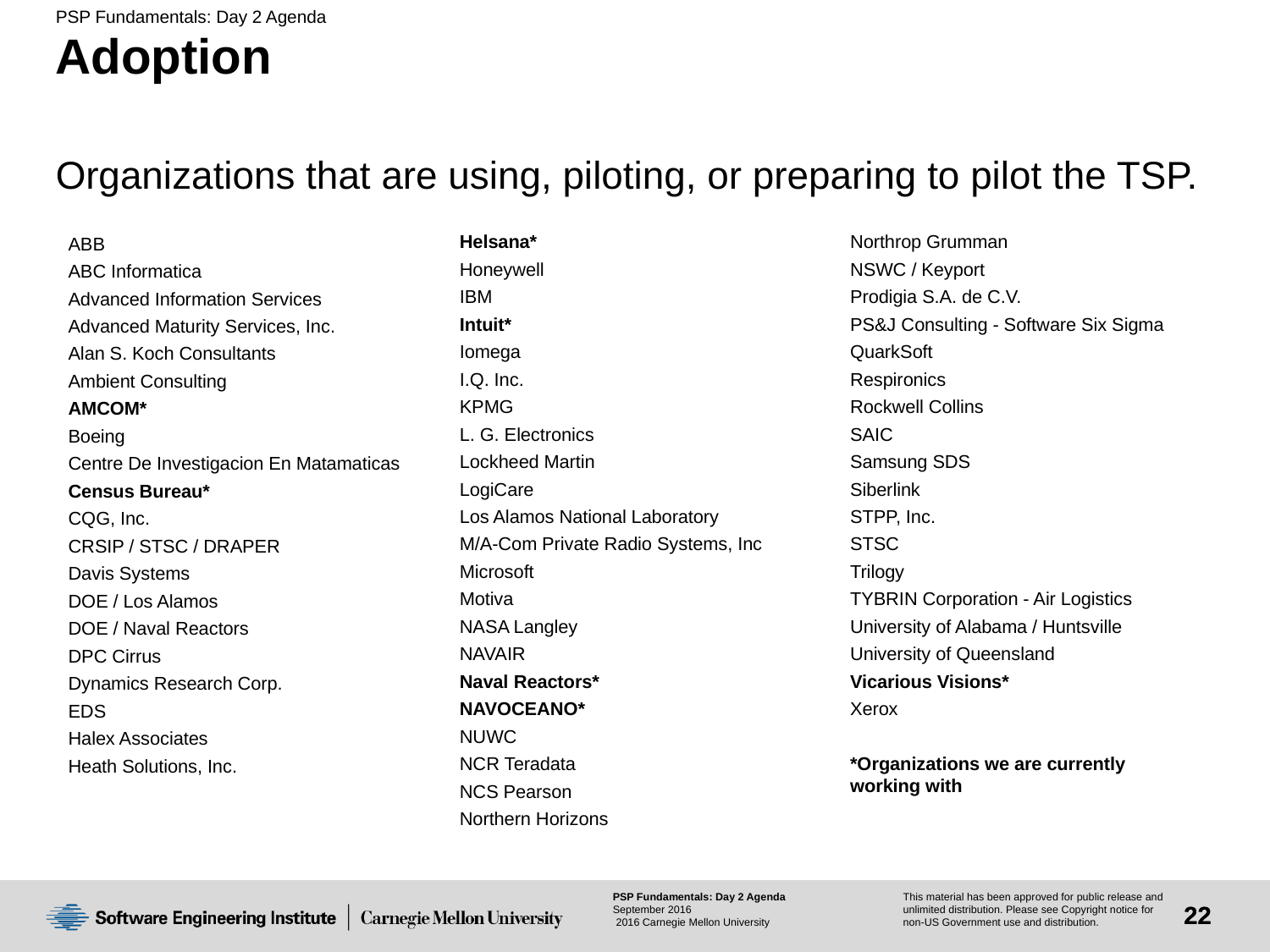

# Adoption
Organizations that are using, piloting, or preparing to pilot the TSP.
Helsana*
Honeywell
IBM
Intuit*
Iomega
I.Q. Inc.
KPMG
L. G. Electronics
Lockheed Martin
LogiCare
Los Alamos National Laboratory
M/A-Com Private Radio Systems, Inc
Microsoft
Motiva
NASA Langley
NAVAIR
Naval Reactors*
NAVOCEANO*
NUWC
NCR Teradata
NCS Pearson
Northern Horizons
Northrop Grumman
NSWC / Keyport
Prodigia S.A. de C.V.
PS&J Consulting - Software Six Sigma
QuarkSoft
Respironics
Rockwell Collins
SAIC
Samsung SDS
Siberlink
STPP, Inc.
STSC
Trilogy
TYBRIN Corporation - Air Logistics
University of Alabama / Huntsville
University of Queensland
Vicarious Visions*
Xerox

*Organizations we are currently working with
ABB
ABC Informatica
Advanced Information Services
Advanced Maturity Services, Inc.
Alan S. Koch Consultants
Ambient Consulting
AMCOM*
Boeing
Centre De Investigacion En Matamaticas
Census Bureau*
CQG, Inc.
CRSIP / STSC / DRAPER
Davis Systems
DOE / Los Alamos
DOE / Naval Reactors
DPC Cirrus
Dynamics Research Corp.
EDS
Halex Associates
Heath Solutions, Inc.